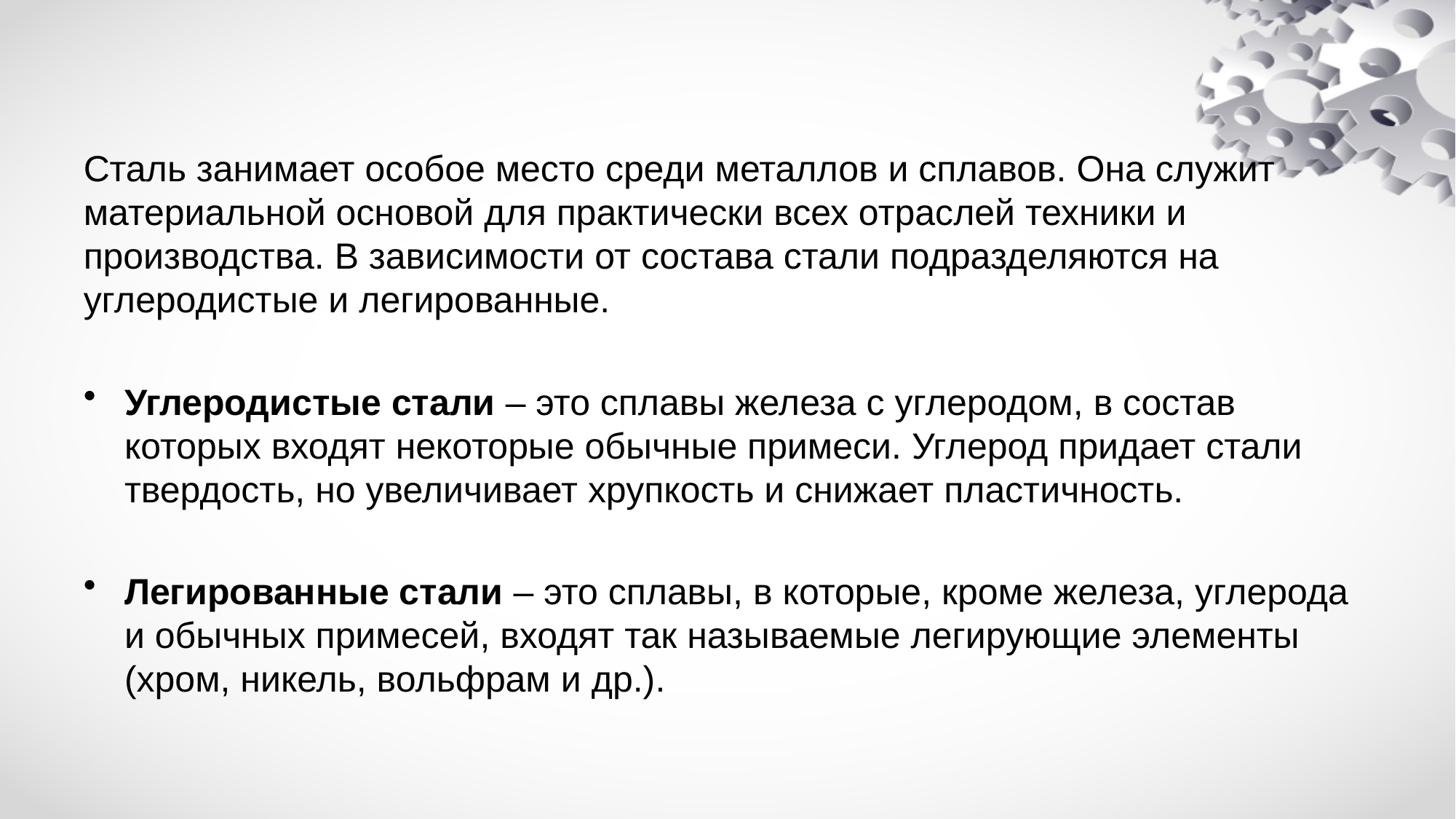

#
Сталь занимает особое место среди металлов и сплавов. Она служит материальной основой для практически всех отраслей техники и производства. В зависимости от состава стали подразделяются на углеродистые и легированные.

Углеродистые стали – это сплавы железа с углеродом, в состав которых входят некоторые обычные примеси. Углерод придает стали твердость, но увеличивает хрупкость и снижает пластичность.

Легированные стали – это сплавы, в которые, кроме железа, углерода и обычных примесей, входят так называемые легирующие элементы (хром, никель, вольфрам и др.).